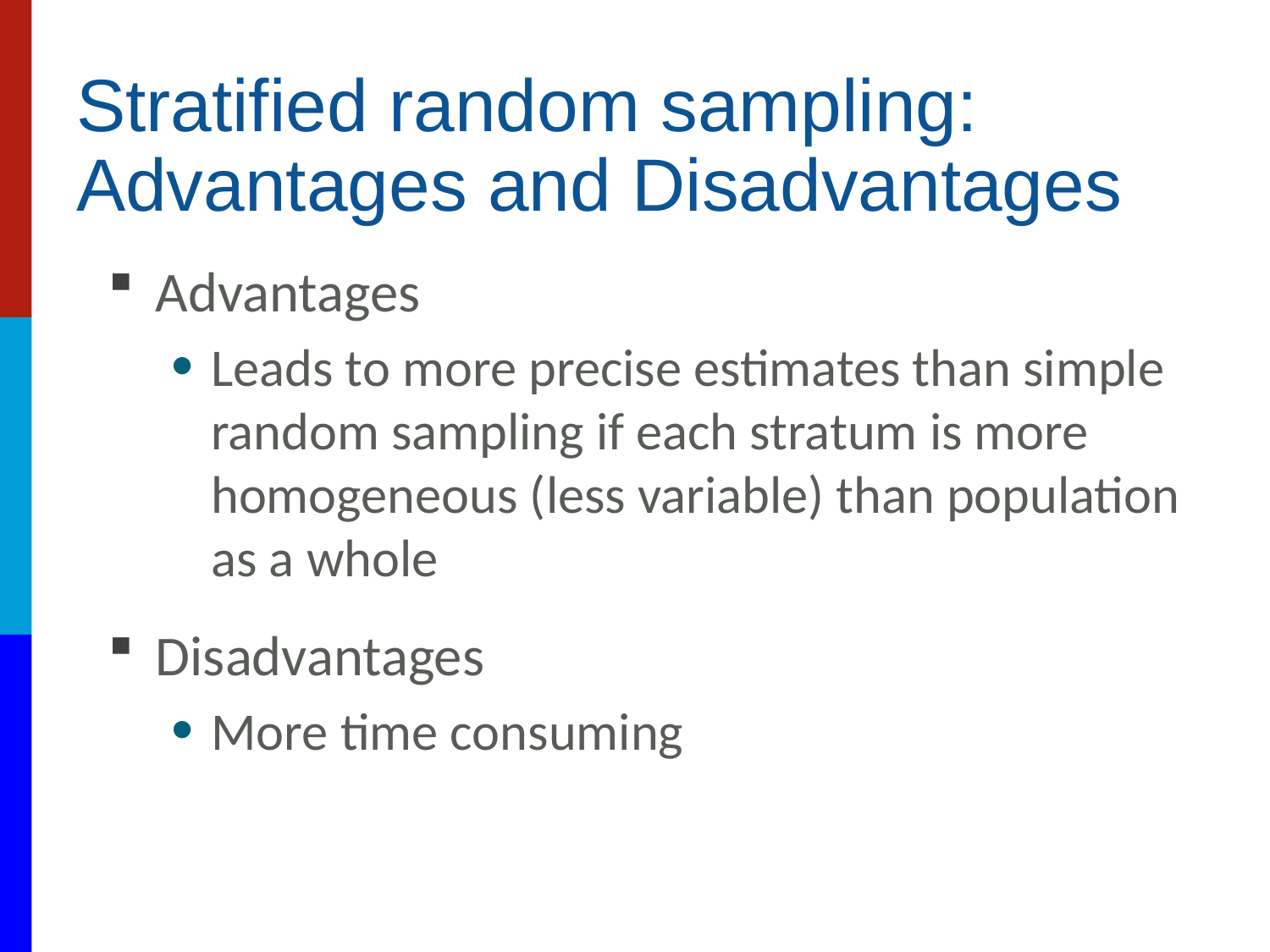

# Stratified random sampling: Advantages and Disadvantages
Advantages
Leads to more precise estimates than simple random sampling if each stratum is more homogeneous (less variable) than population as a whole
Disadvantages
More time consuming